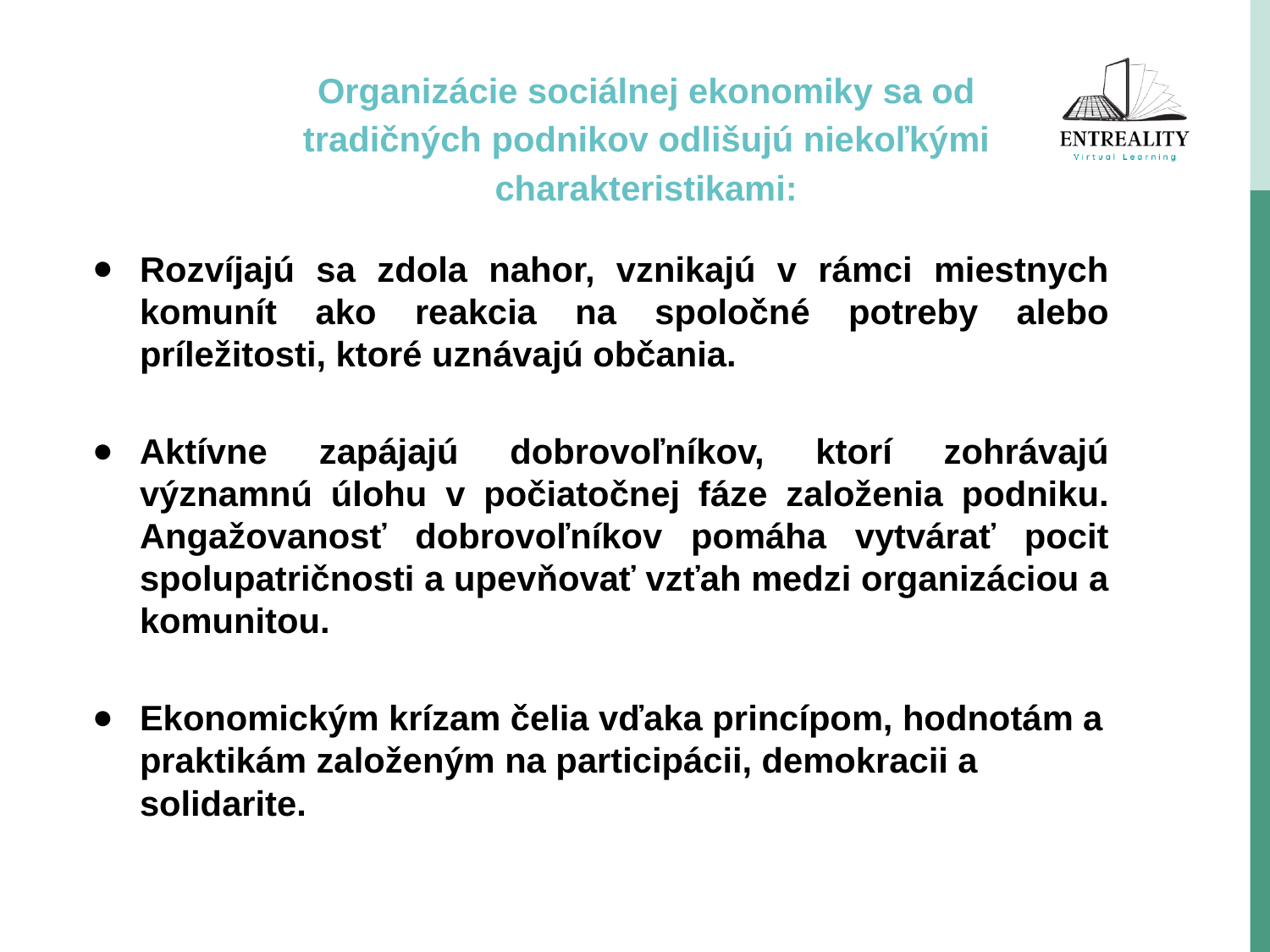

# Organizácie sociálnej ekonomiky sa od tradičných podnikov odlišujú niekoľkými charakteristikami:
Rozvíjajú sa zdola nahor, vznikajú v rámci miestnych komunít ako reakcia na spoločné potreby alebo príležitosti, ktoré uznávajú občania.

Aktívne zapájajú dobrovoľníkov, ktorí zohrávajú významnú úlohu v počiatočnej fáze založenia podniku. Angažovanosť dobrovoľníkov pomáha vytvárať pocit spolupatričnosti a upevňovať vzťah medzi organizáciou a komunitou.

Ekonomickým krízam čelia vďaka princípom, hodnotám a praktikám založeným na participácii, demokracii a solidarite.